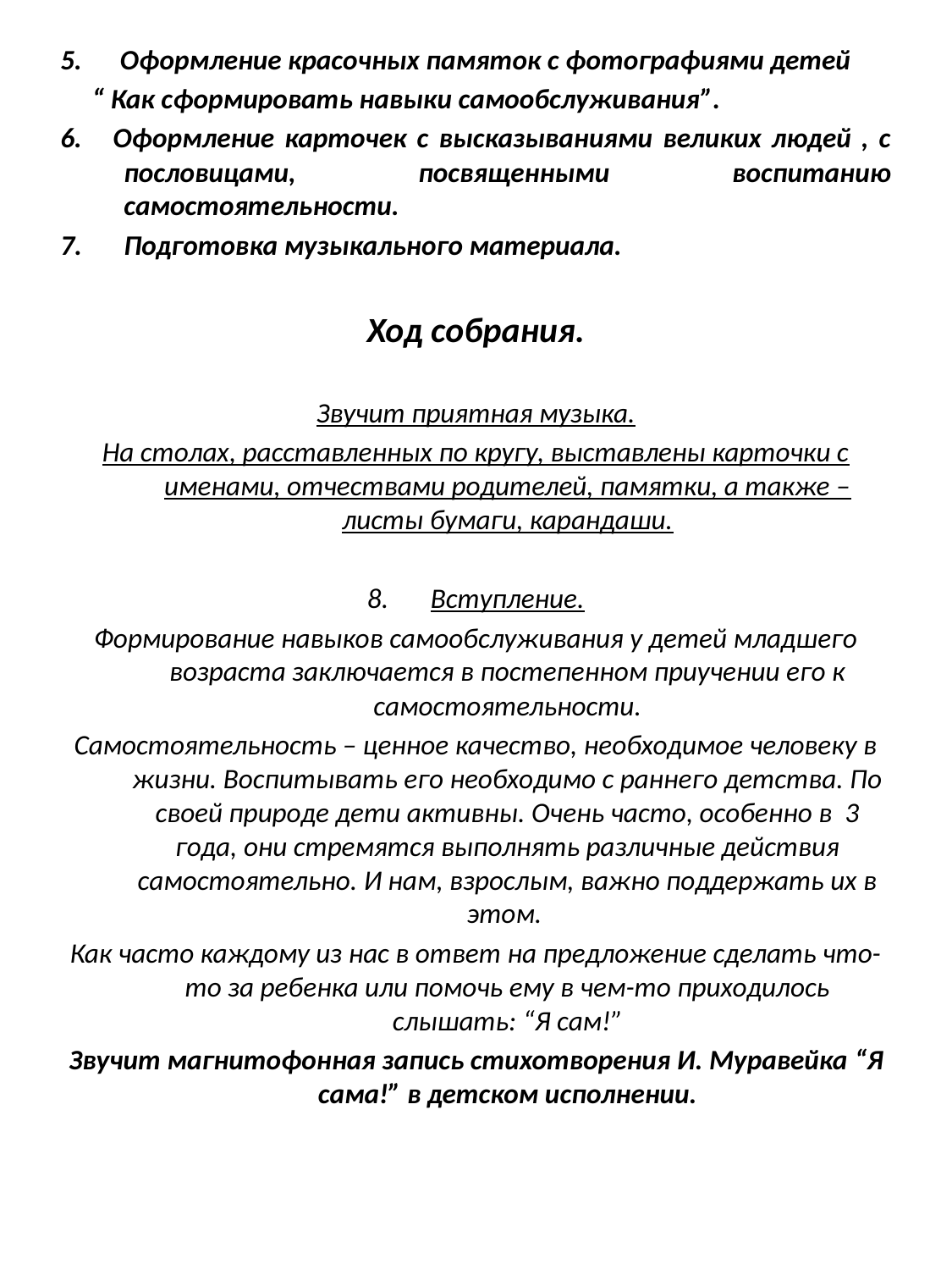

5.      Оформление красочных памяток с фотографиями детей
     “ Как сформировать навыки самообслуживания”.
6.   Оформление карточек с высказываниями великих людей , с пословицами, посвященными воспитанию самостоятельности.
Подготовка музыкального материала.

Ход собрания.

Звучит приятная музыка.
На столах, расставленных по кругу, выставлены карточки с именами, отчествами родителей, памятки, а также – листы бумаги, карандаши.

Вступление.
Формирование навыков самообслуживания у детей младшего возраста заключается в постепенном приучении его к самостоятельности.
Самостоятельность – ценное качество, необходимое человеку в жизни. Воспитывать его необходимо с раннего детства. По своей природе дети активны. Очень часто, особенно в  3 года, они стремятся выполнять различные действия самостоятельно. И нам, взрослым, важно поддержать их в этом.
Как часто каждому из нас в ответ на предложение сделать что-то за ребенка или помочь ему в чем-то приходилось слышать: “Я сам!”
Звучит магнитофонная запись стихотворения И. Муравейка “Я сама!” в детском исполнении.